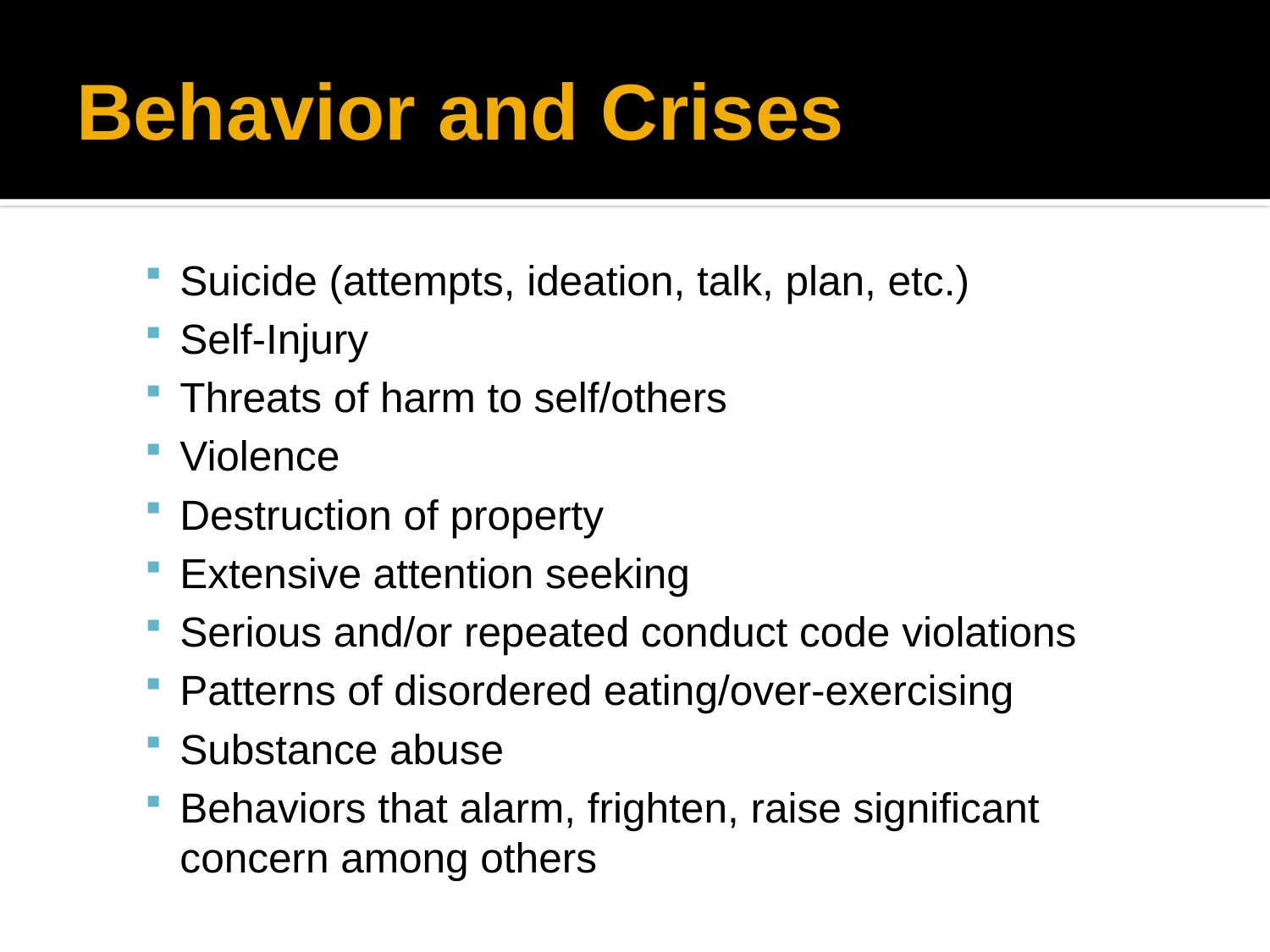

# Behavior and Crises
Suicide (attempts, ideation, talk, plan, etc.)
Self-Injury
Threats of harm to self/others
Violence
Destruction of property
Extensive attention seeking
Serious and/or repeated conduct code violations
Patterns of disordered eating/over-exercising
Substance abuse
Behaviors that alarm, frighten, raise significant concern among others